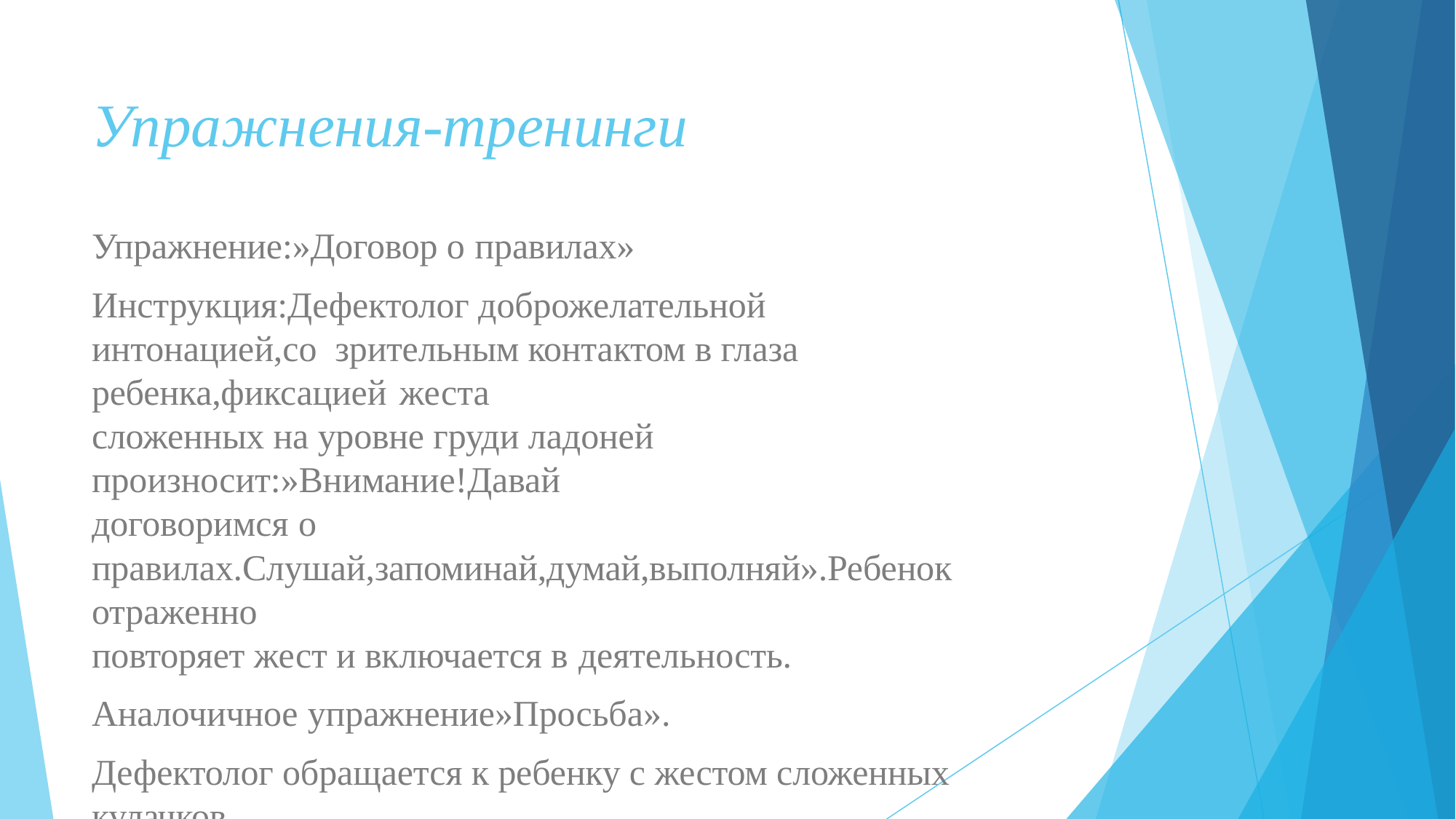

# Упражнения-тренинги
Упражнение:»Договор о правилах»
Инструкция:Дефектолог доброжелательной интонацией,со  зрительным контактом в глаза ребенка,фиксацией жеста
сложенных на уровне груди ладоней произносит:»Внимание!Давай
договоримся о
правилах.Слушай,запоминай,думай,выполняй».Ребенок отраженно
повторяет жест и включается в деятельность.
Аналочичное упражнение»Просьба».
Дефектолог обращается к ребенку с жестом сложенных кулачков
на уровне груди: Я тебя прошу!Успокойся ,думай,выполняй! Ребенок  отраженно иммитирует жест и продолжает занятие.